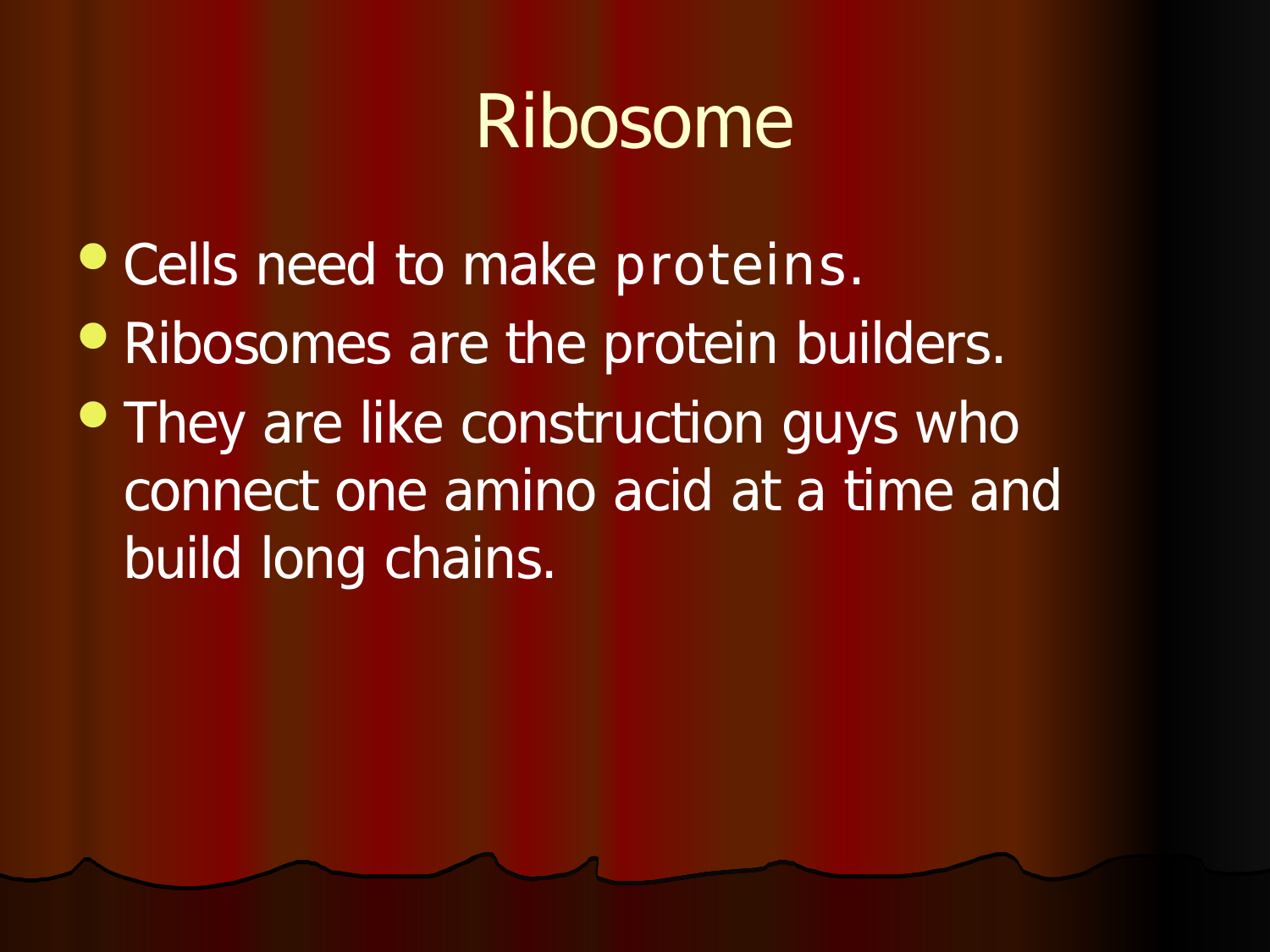

# Ribosome
Cells need to make proteins.
Ribosomes are the protein builders.
They are like construction guys who connect one amino acid at a time and build long chains.